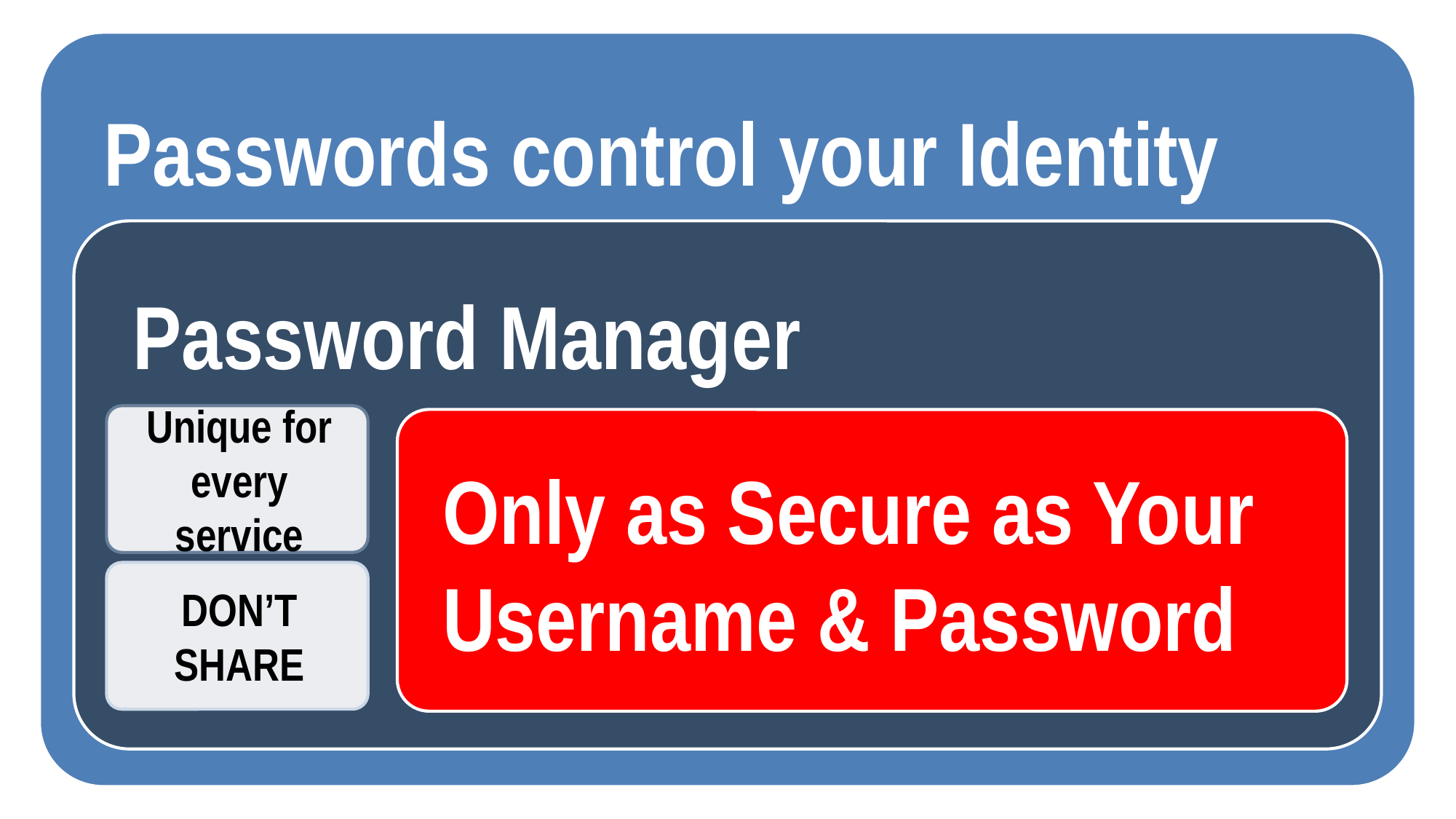

Passwords control your Identity
Password Manager
Unique for every service
DON’T SHARE
Only as Secure as Your Username & Password